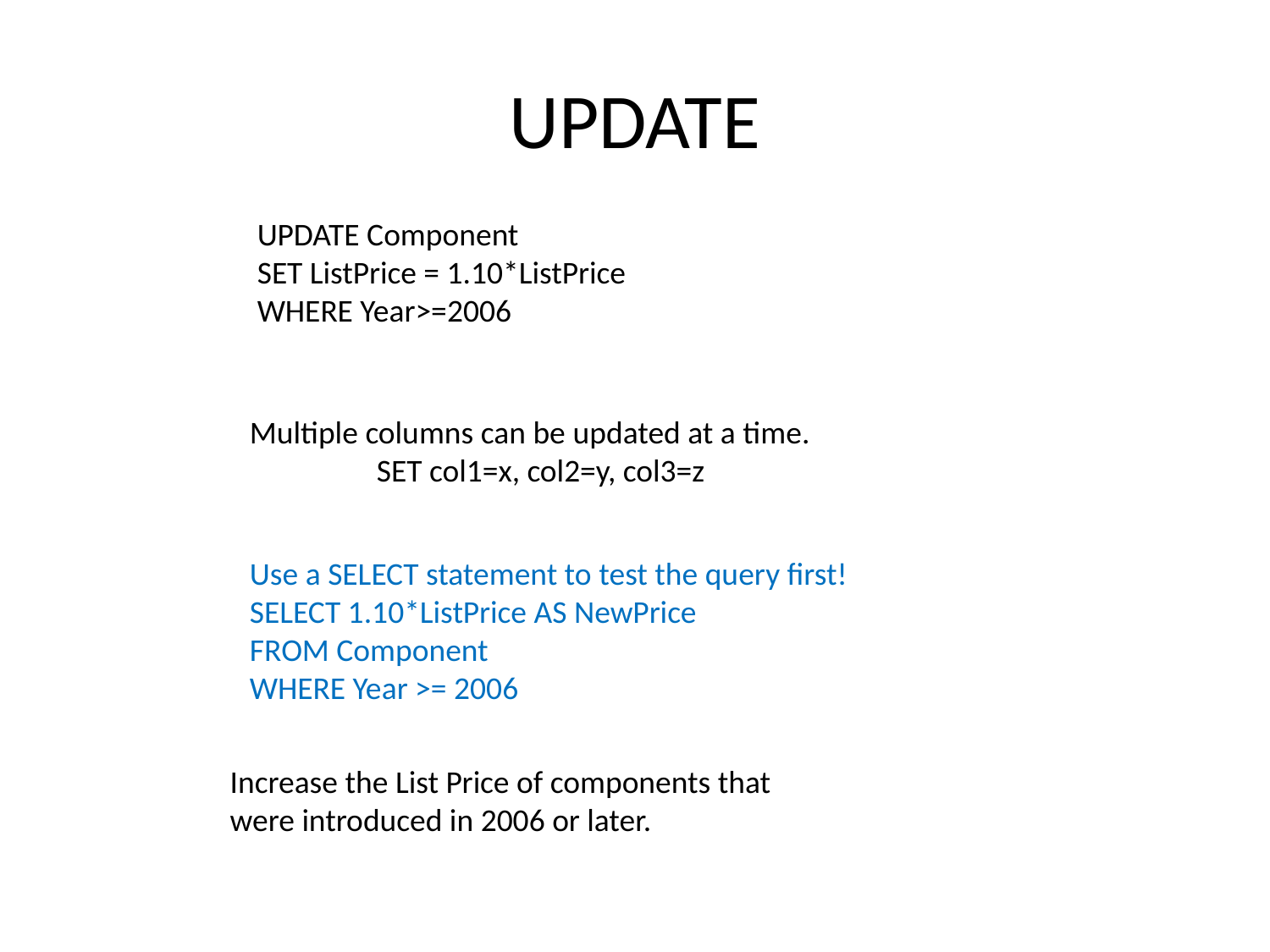

# UPDATE
UPDATE Component
SET ListPrice = 1.10*ListPrice
WHERE Year>=2006
Multiple columns can be updated at a time.
	SET col1=x, col2=y, col3=z
Use a SELECT statement to test the query first!
SELECT 1.10*ListPrice AS NewPrice
FROM Component
WHERE Year >= 2006
Increase the List Price of components that were introduced in 2006 or later.